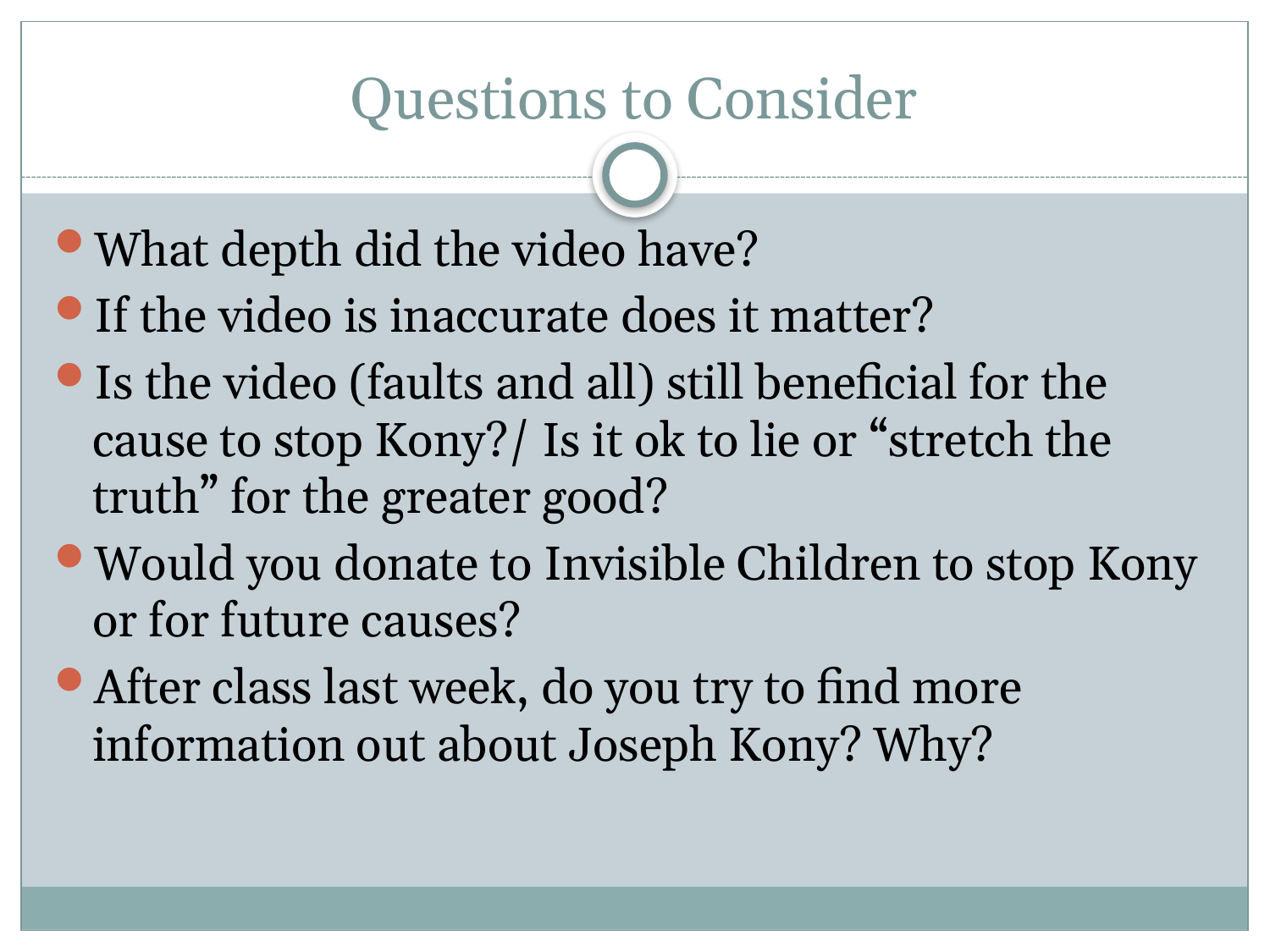

# Questions to Consider
What depth did the video have?
If the video is inaccurate does it matter?
Is the video (faults and all) still beneficial for the cause to stop Kony?/ Is it ok to lie or “stretch the truth” for the greater good?
Would you donate to Invisible Children to stop Kony or for future causes?
After class last week, do you try to find more information out about Joseph Kony? Why?